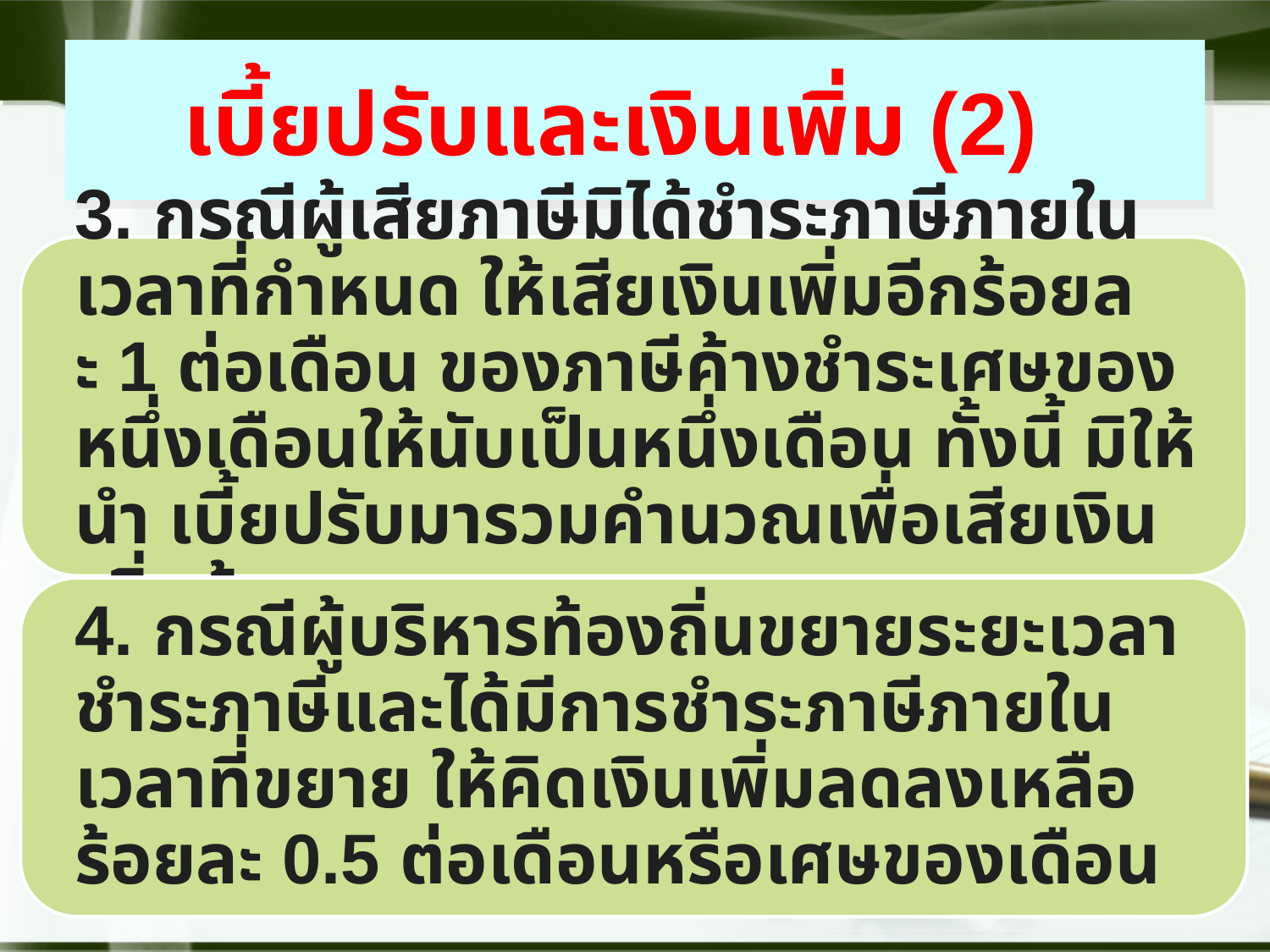

# เบี้ยปรับและเงินเพิ่ม (2)
3. กรณีผู้เสียภาษีมิได้ชำระภาษีภายในเวลาที่กำหนด ให้เสียเงินเพิ่มอีกร้อยละ 1 ต่อเดือน ของภาษีค้างชำระเศษของหนึ่งเดือนให้นับเป็นหนึ่งเดือน ทั้งนี้ มิให้นำ เบี้ยปรับมารวมคำนวณเพื่อเสียเงินเพิ่มด้วย
4. กรณีผู้บริหารท้องถิ่นขยายระยะเวลาชำระภาษีและได้มีการชำระภาษีภายในเวลาที่ขยาย ให้คิดเงินเพิ่มลดลงเหลือร้อยละ 0.5 ต่อเดือนหรือเศษของเดือน